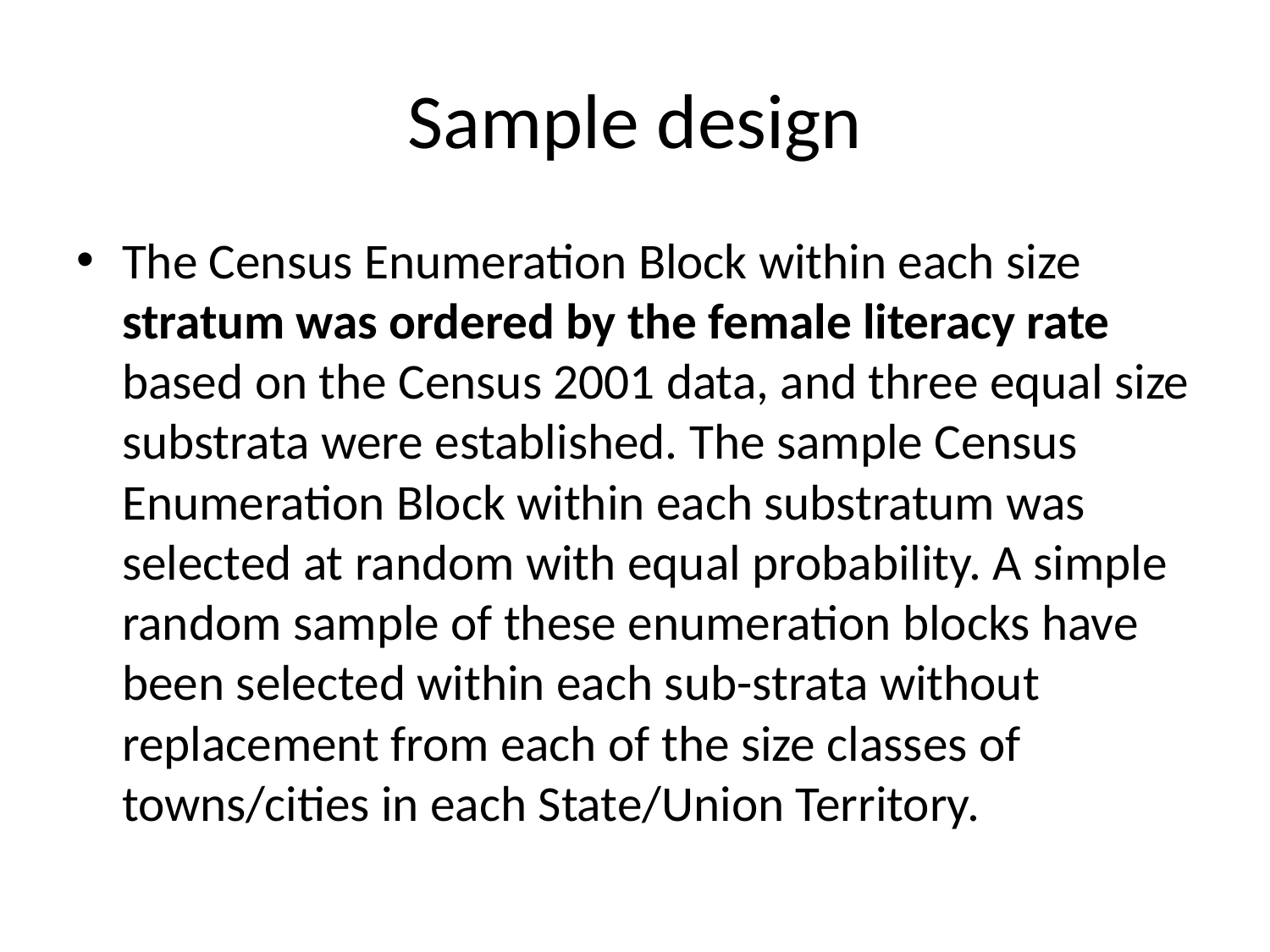

# Sample design
The Census Enumeration Block within each size stratum was ordered by the female literacy rate based on the Census 2001 data, and three equal size substrata were established. The sample Census Enumeration Block within each substratum was selected at random with equal probability. A simple random sample of these enumeration blocks have been selected within each sub-strata without replacement from each of the size classes of towns/cities in each State/Union Territory.